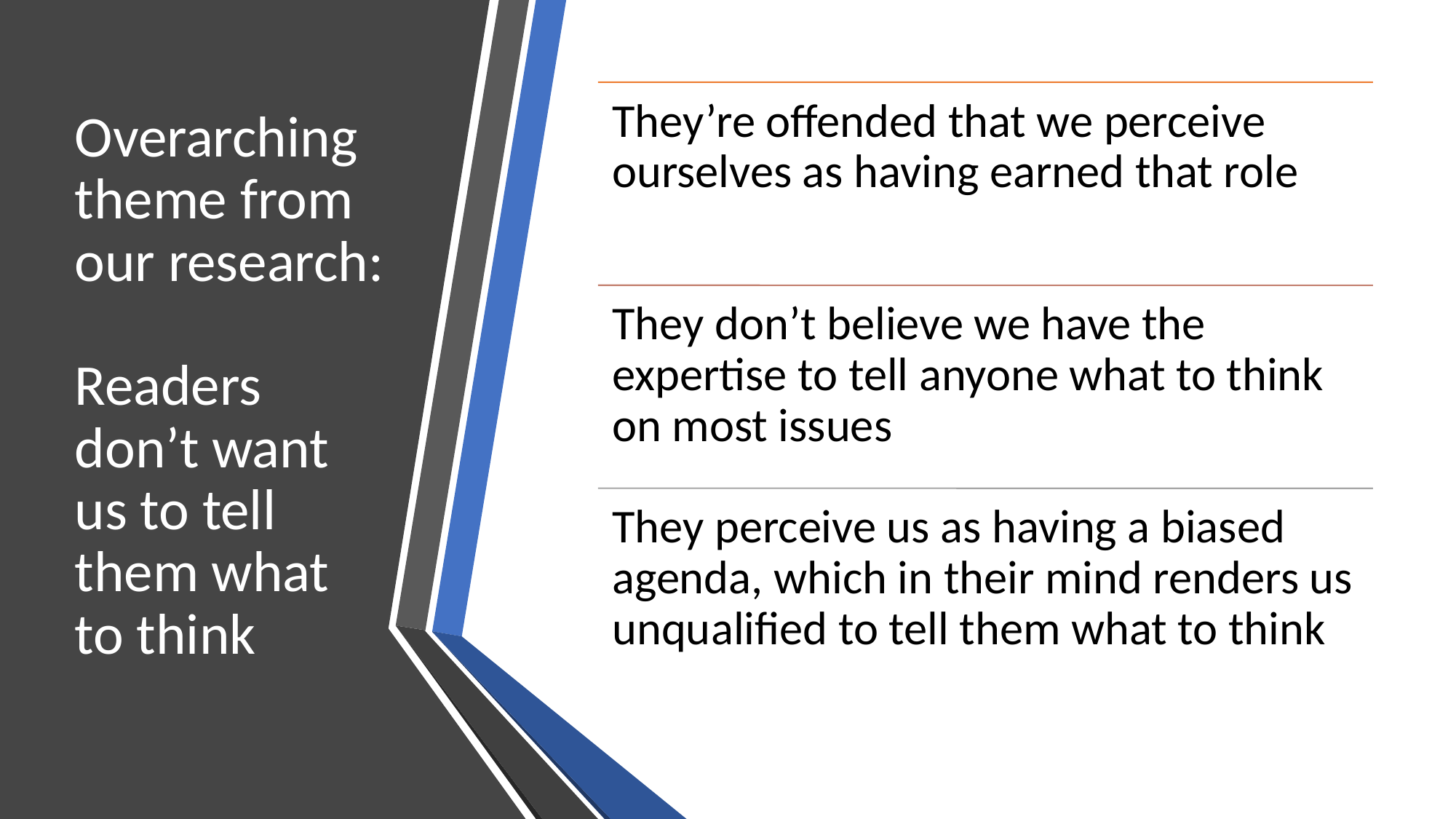

# Overarching theme from our research: Readers don’t want us to tell them what to think
They’re offended that we perceive ourselves as having earned that role
They don’t believe we have the expertise to tell anyone what to think on most issues
They perceive us as having a biased agenda, which in their mind renders us unqualified to tell them what to think